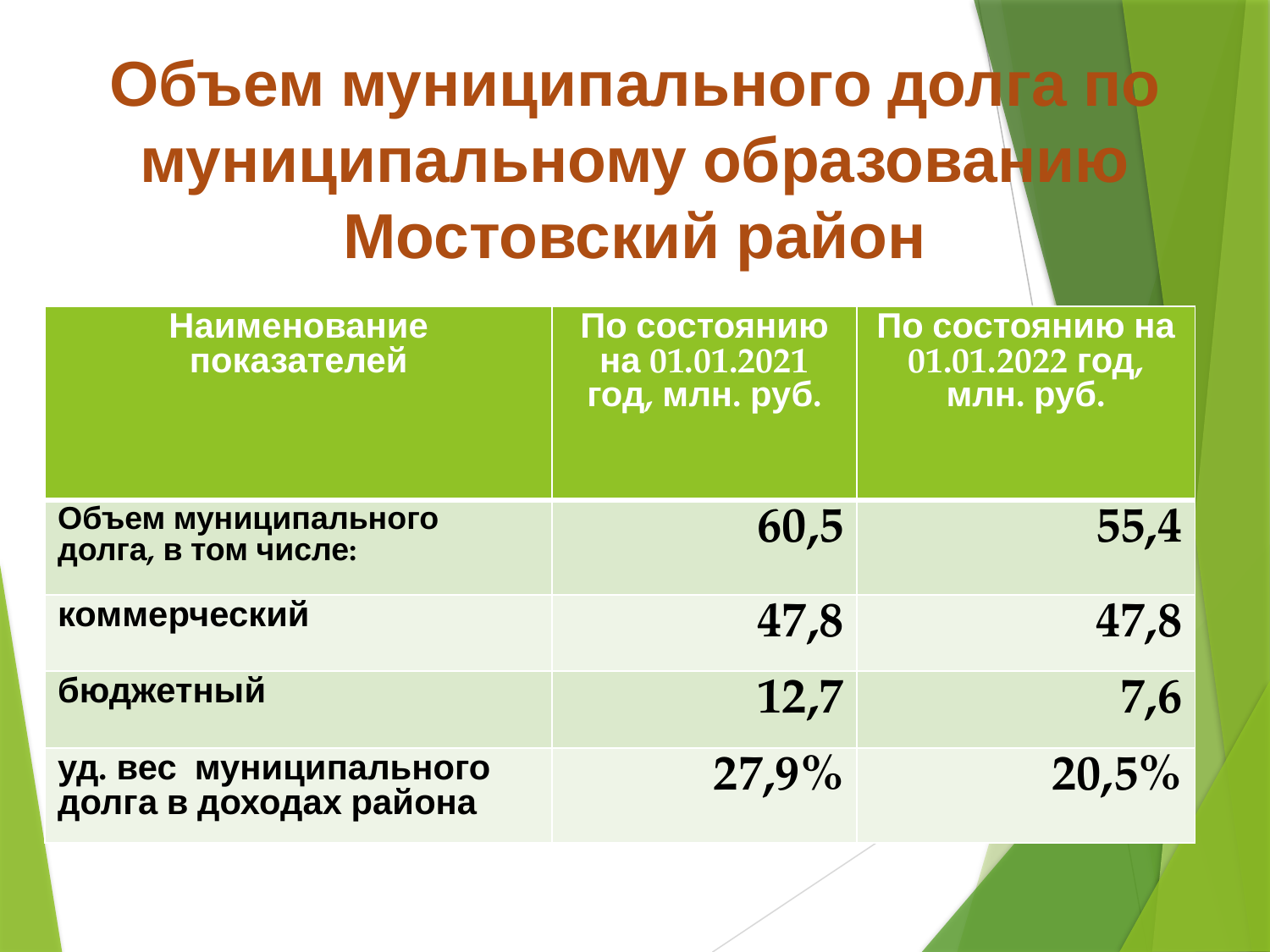

# Объем муниципального долга по муниципальному образованию Мостовский район
| Наименование показателей | По состоянию на 01.01.2021 год, млн. руб. | По состоянию на 01.01.2022 год, млн. руб. |
| --- | --- | --- |
| Объем муниципального долга, в том числе: | 60,5 | 55,4 |
| коммерческий | 47,8 | 47,8 |
| бюджетный | 12,7 | 7,6 |
| уд. вес муниципального долга в доходах района | 27,9% | 20,5% |